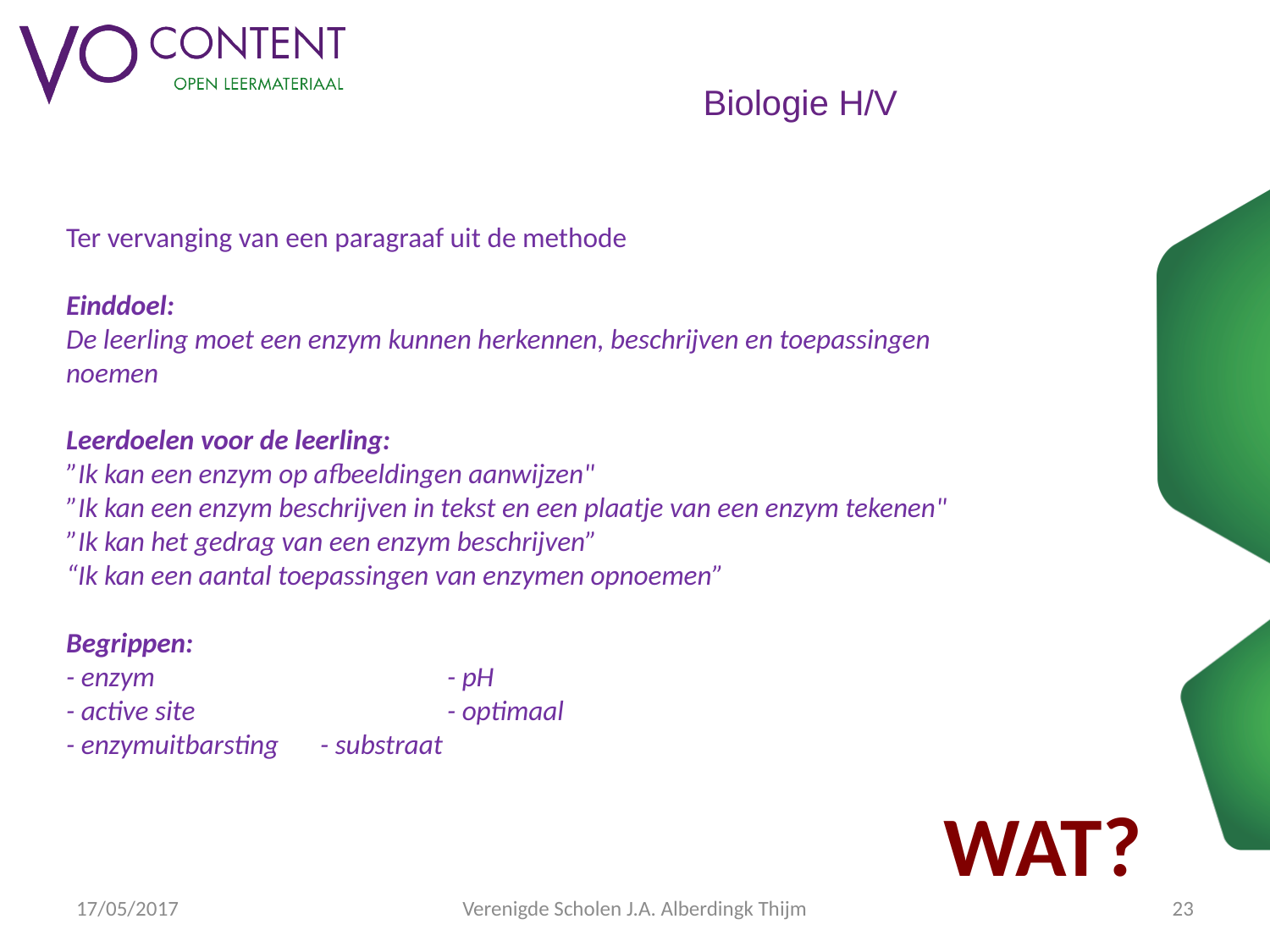

# Biologie H/V
Ter vervanging van een paragraaf uit de methode

Einddoel:
De leerling moet een enzym kunnen herkennen, beschrijven en toepassingen noemen

Leerdoelen voor de leerling:
”Ik kan een enzym op afbeeldingen aanwijzen"
”Ik kan een enzym beschrijven in tekst en een plaatje van een enzym tekenen"
”Ik kan het gedrag van een enzym beschrijven”
“Ik kan een aantal toepassingen van enzymen opnoemen”

Begrippen:
- enzym			- pH
- active site		- optimaal
- enzymuitbarsting	- substraat

WAT?
17/05/2017
Verenigde Scholen J.A. Alberdingk Thijm
23